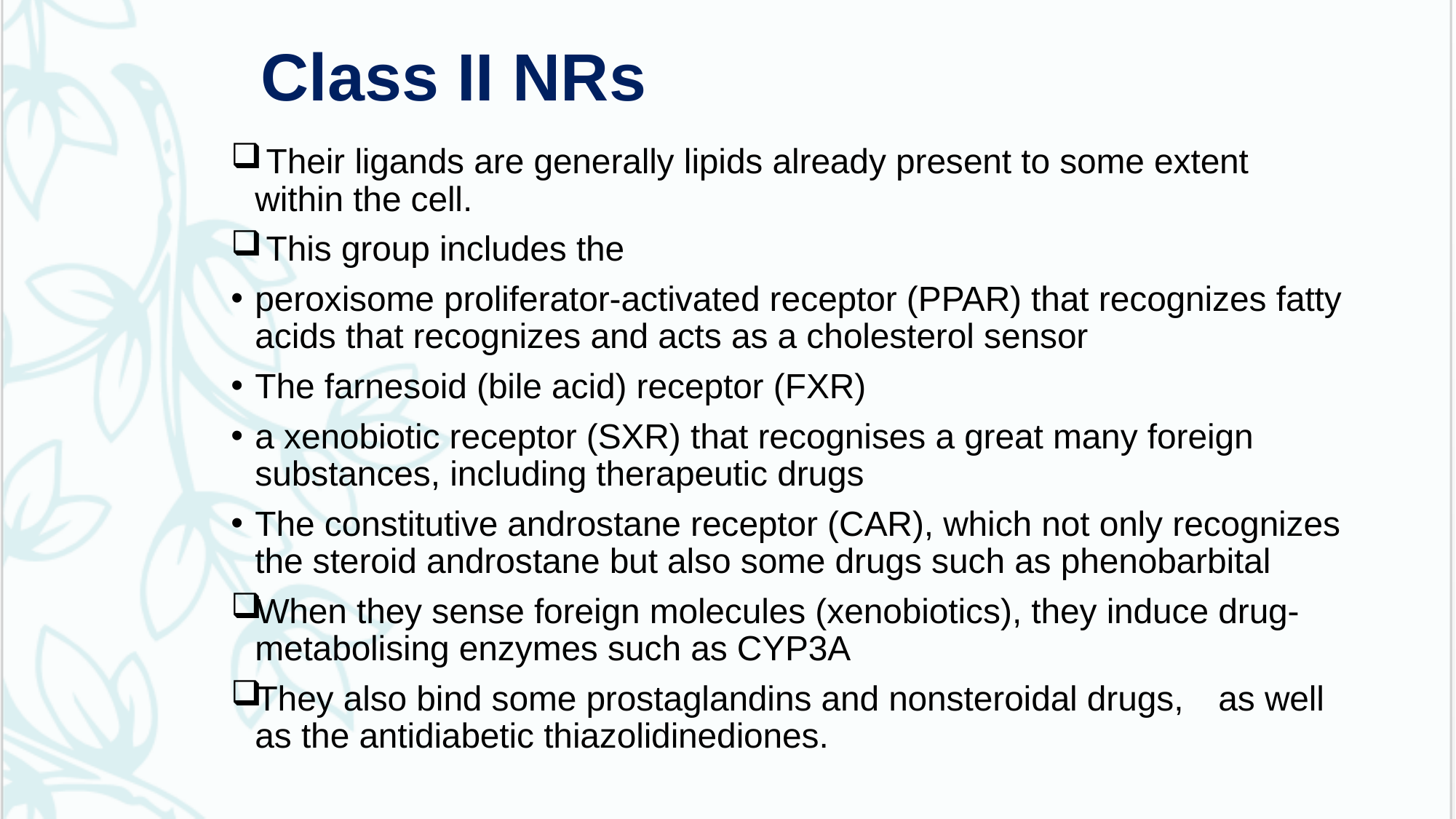

# Class II NRs
 Their ligands are generally lipids already present to some extent within the cell.
 This group includes the
peroxisome proliferator-activated receptor (PPAR) that recognizes fatty acids that recognizes and acts as a cholesterol sensor
The farnesoid (bile acid) receptor (FXR)
a xenobiotic receptor (SXR) that recognises a great many foreign substances, including therapeutic drugs
The constitutive androstane receptor (CAR), which not only recognizes the steroid androstane but also some drugs such as phenobarbital
When they sense foreign molecules (xenobiotics), they induce drug-metabolising enzymes such as CYP3A
They also bind some prostaglandins and nonsteroidal drugs, as well as the antidiabetic thiazolidinediones.